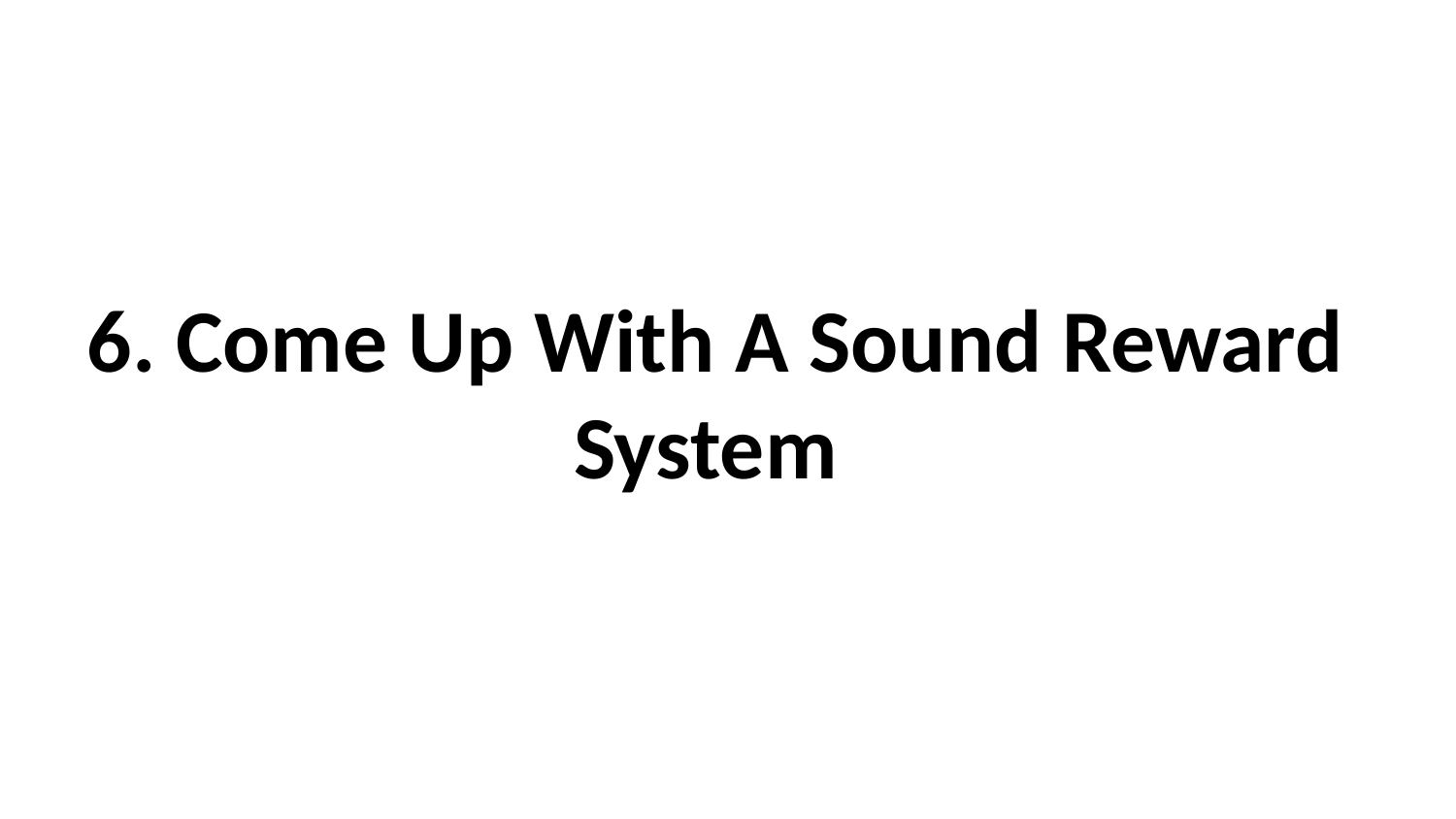

# 6. Come Up With A Sound Reward System